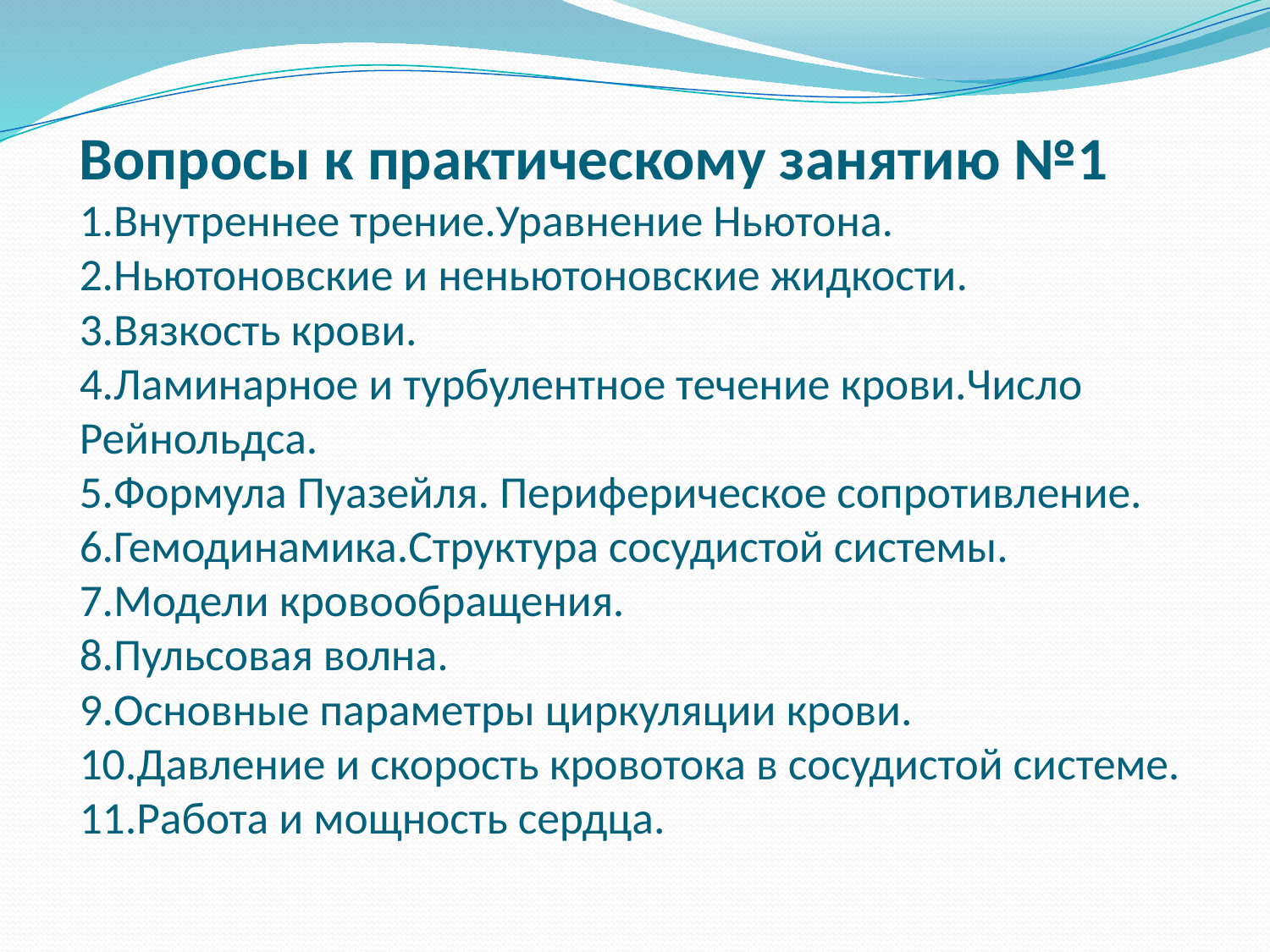

# Вопросы к практическому занятию №1 1.Внутреннее трение.Уравнение Ньютона. 2.Ньютоновские и неньютоновские жидкости. 3.Вязкость крови. 4.Ламинарное и турбулентное течение крови.Число Рейнольдса. 5.Формула Пуазейля. Периферическое сопротивление. 6.Гемодинамика.Структура сосудистой системы. 7.Модели кровообращения. 8.Пульсовая волна. 9.Основные параметры циркуляции крови. 10.Давление и скорость кровотока в сосудистой системе. 11.Работа и мощность сердца.